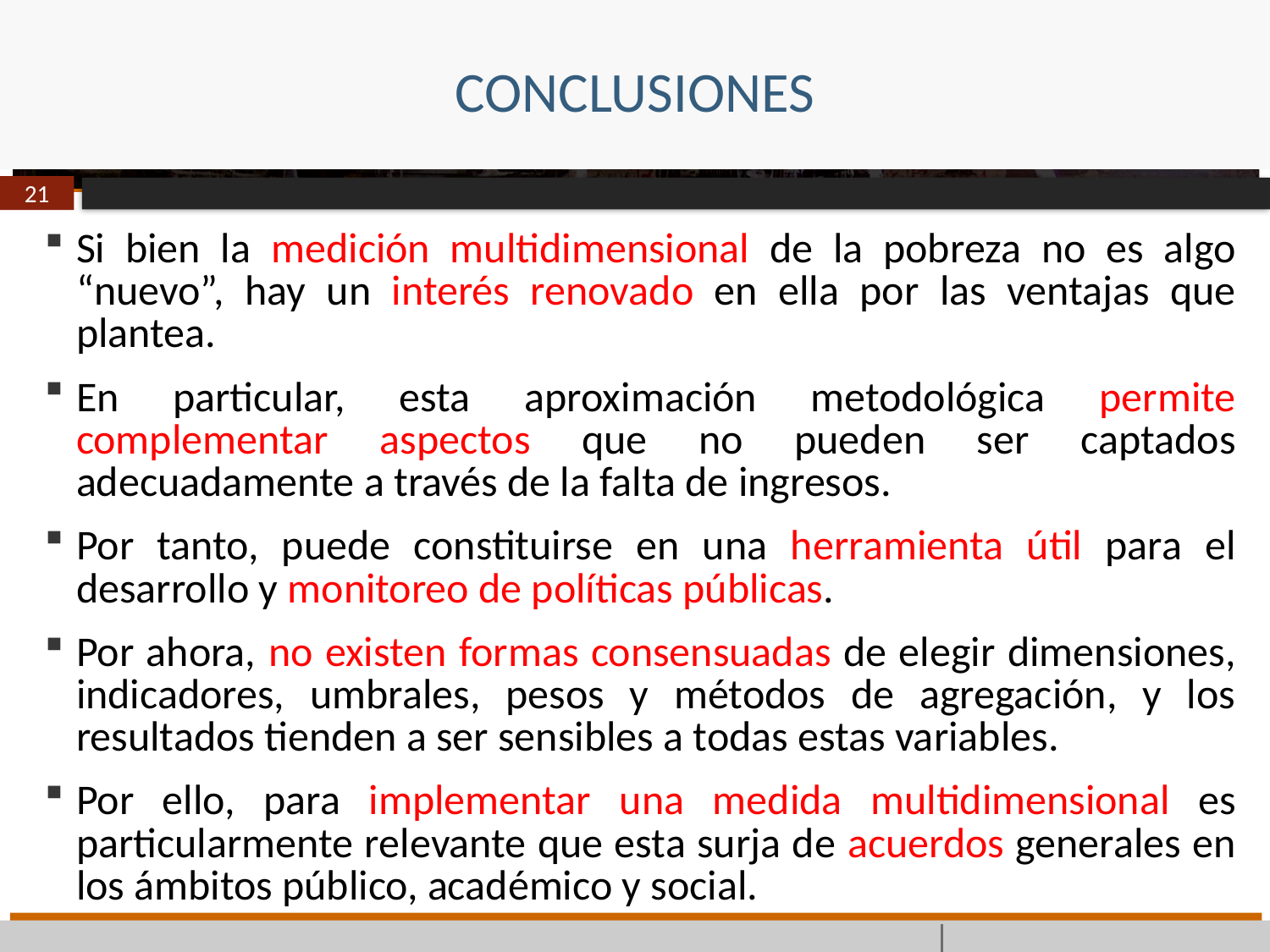

# CONCLUSIONES
21
Si bien la medición multidimensional de la pobreza no es algo “nuevo”, hay un interés renovado en ella por las ventajas que plantea.
En particular, esta aproximación metodológica permite complementar aspectos que no pueden ser captados adecuadamente a través de la falta de ingresos.
Por tanto, puede constituirse en una herramienta útil para el desarrollo y monitoreo de políticas públicas.
Por ahora, no existen formas consensuadas de elegir dimensiones, indicadores, umbrales, pesos y métodos de agregación, y los resultados tienden a ser sensibles a todas estas variables.
Por ello, para implementar una medida multidimensional es particularmente relevante que esta surja de acuerdos generales en los ámbitos público, académico y social.